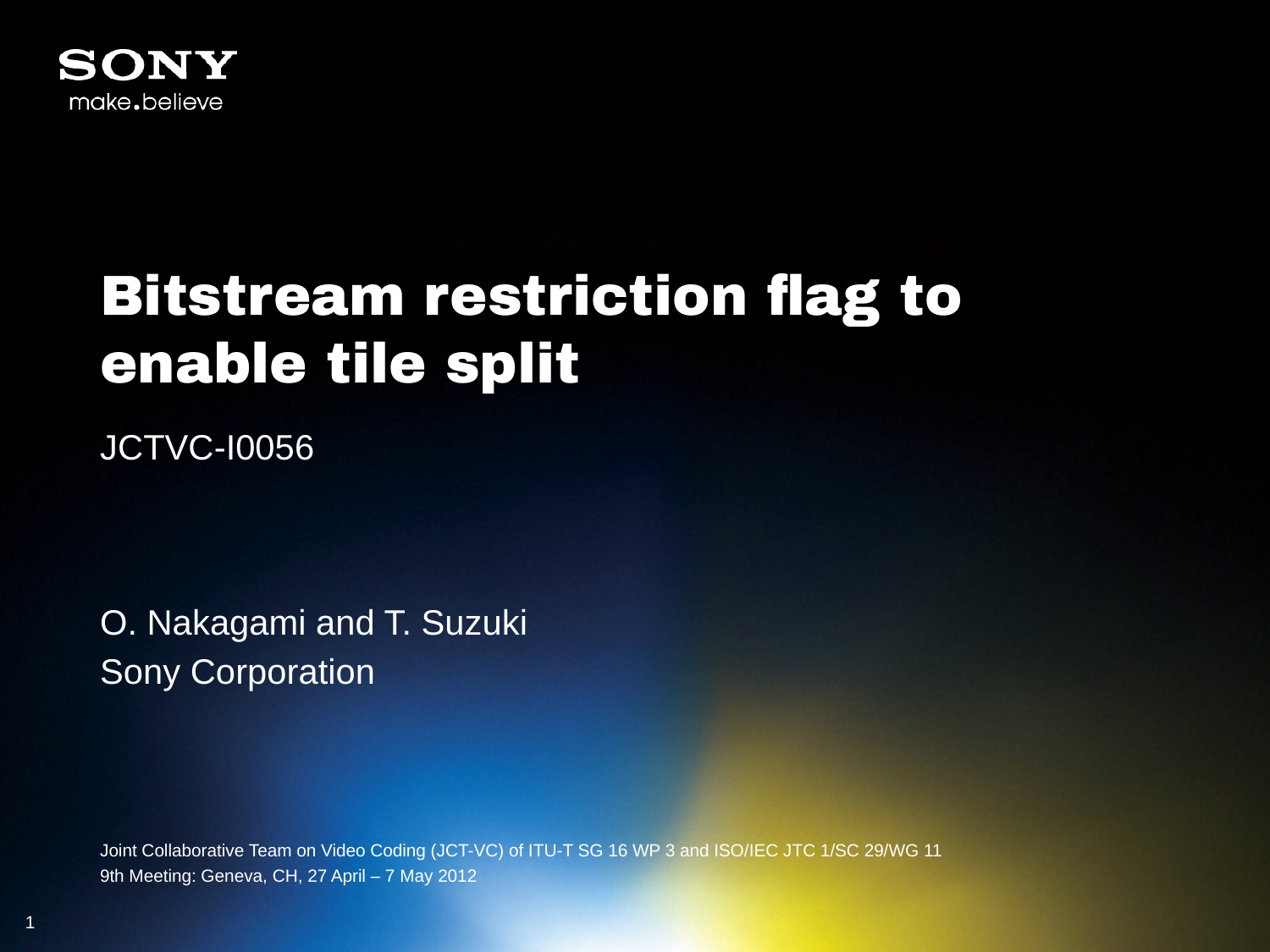

# Bitstream restriction flag to enable tile split
JCTVC-I0056
O. Nakagami and T. Suzuki
Sony Corporation
Joint Collaborative Team on Video Coding (JCT-VC) of ITU-T SG 16 WP 3 and ISO/IEC JTC 1/SC 29/WG 11
9th Meeting: Geneva, CH, 27 April – 7 May 2012
1